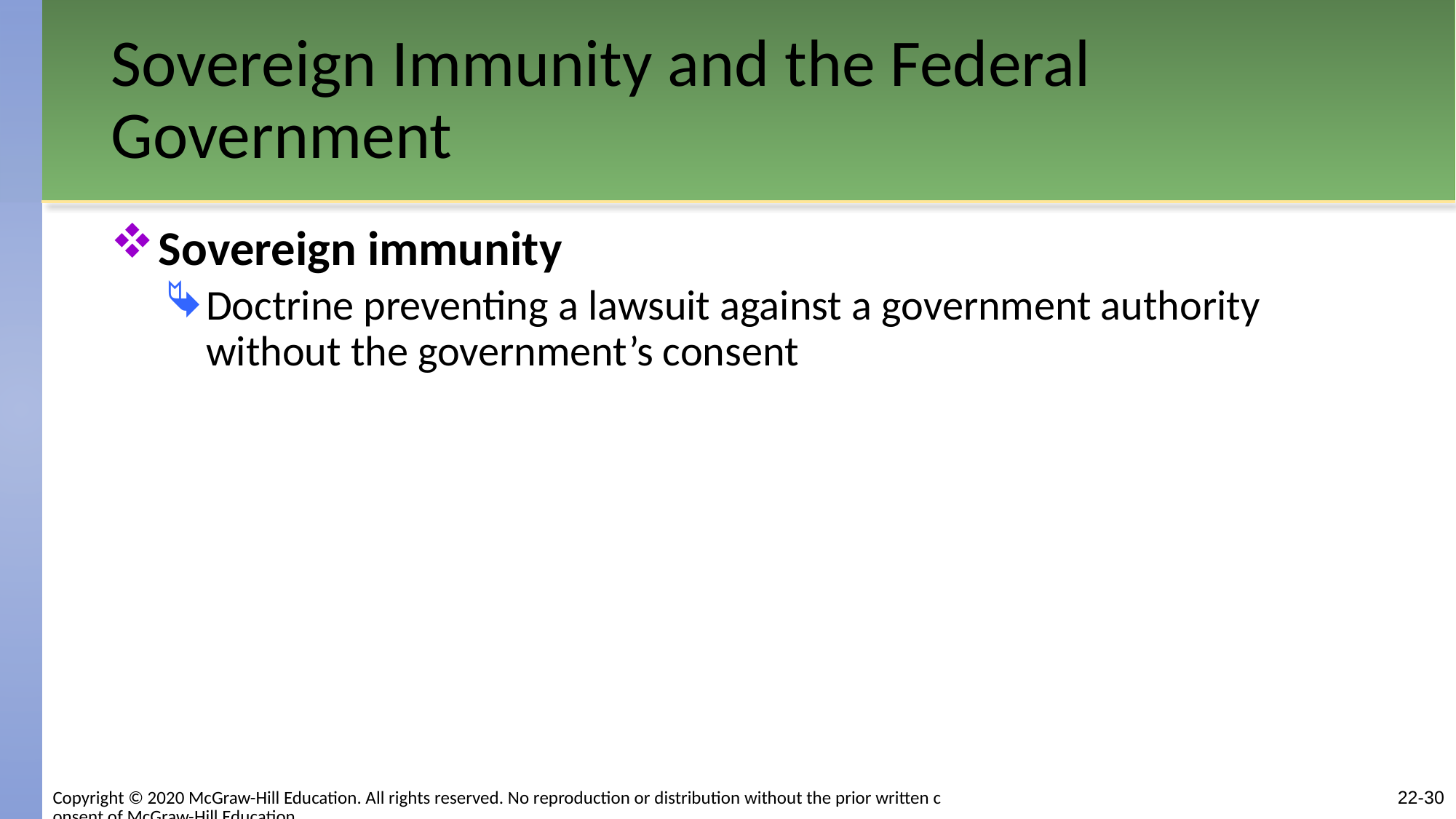

# Sovereign Immunity and the Federal Government
Sovereign immunity
Doctrine preventing a lawsuit against a government authority without the government’s consent
22-30
Copyright © 2020 McGraw-Hill Education. All rights reserved. No reproduction or distribution without the prior written consent of McGraw-Hill Education.